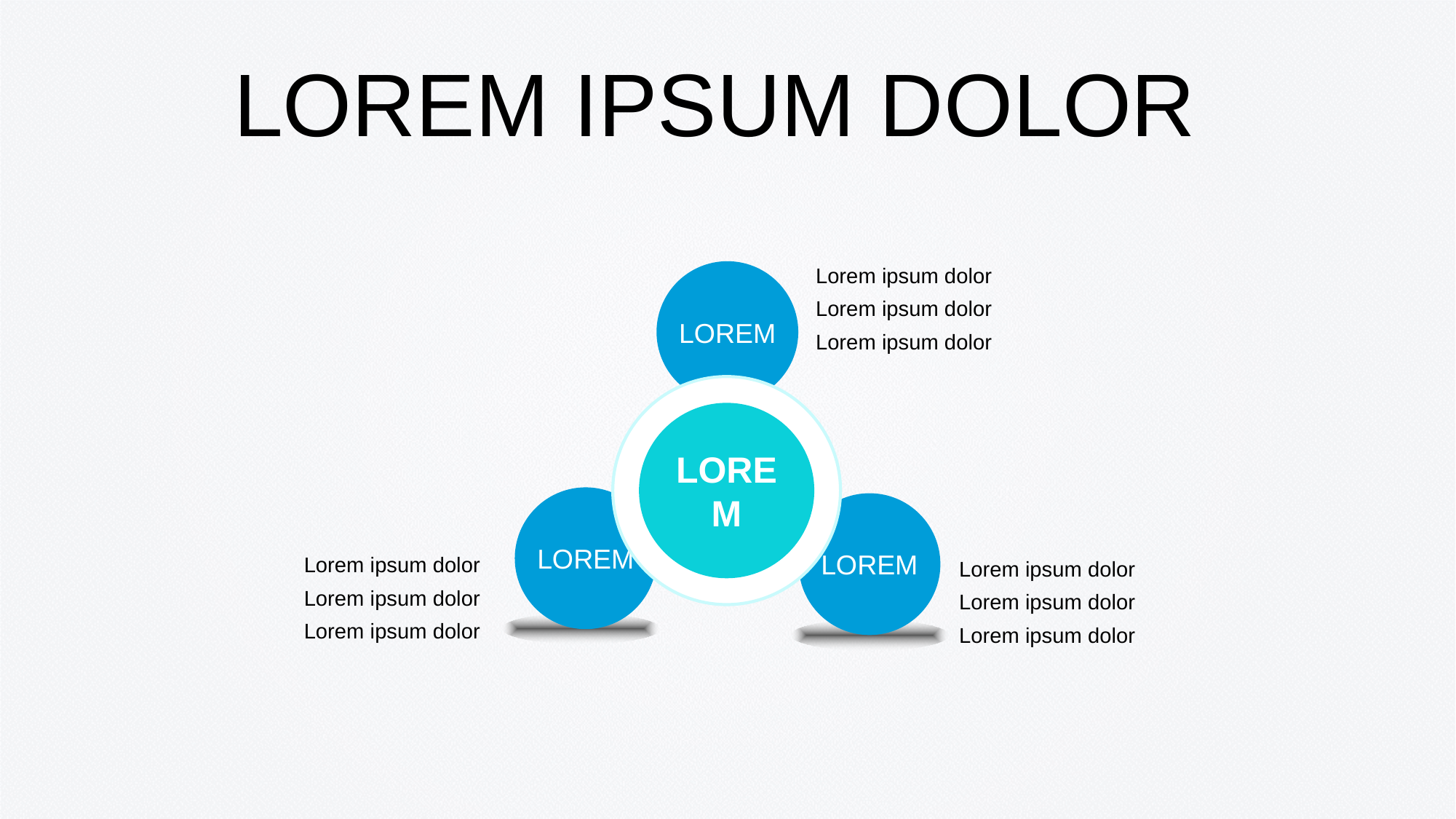

# LOREM IPSUM DOLOR
Lorem ipsum dolor
Lorem ipsum dolor
Lorem ipsum dolor
LOREM

LOREM
LOREM
LOREM
Lorem ipsum dolor
Lorem ipsum dolor
Lorem ipsum dolor
Lorem ipsum dolor
Lorem ipsum dolor
Lorem ipsum dolor